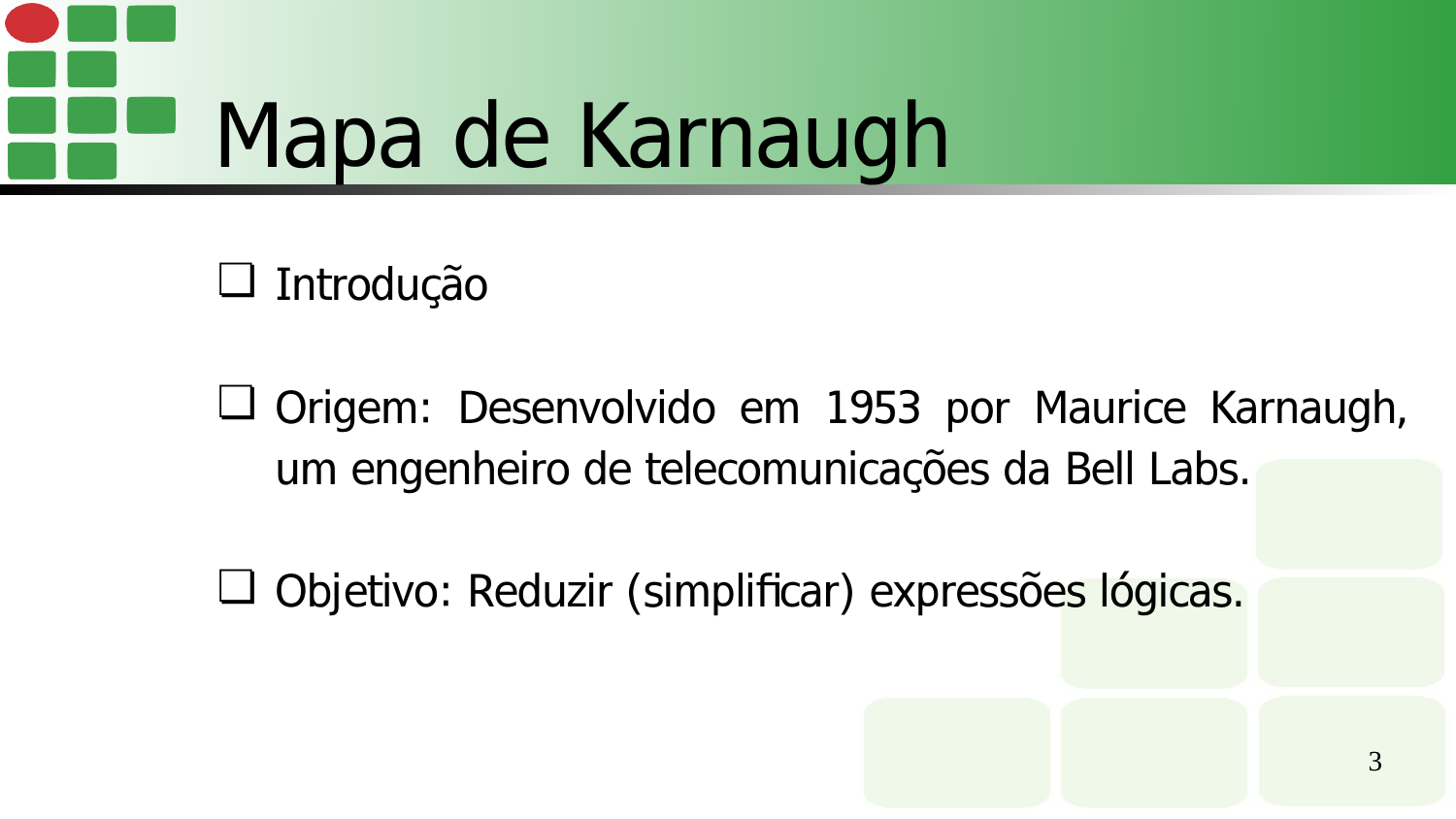

Mapa de Karnaugh
Introdução

Origem: Desenvolvido em 1953 por Maurice Karnaugh, um engenheiro de telecomunicações da Bell Labs.

Objetivo: Reduzir (simplificar) expressões lógicas.

3